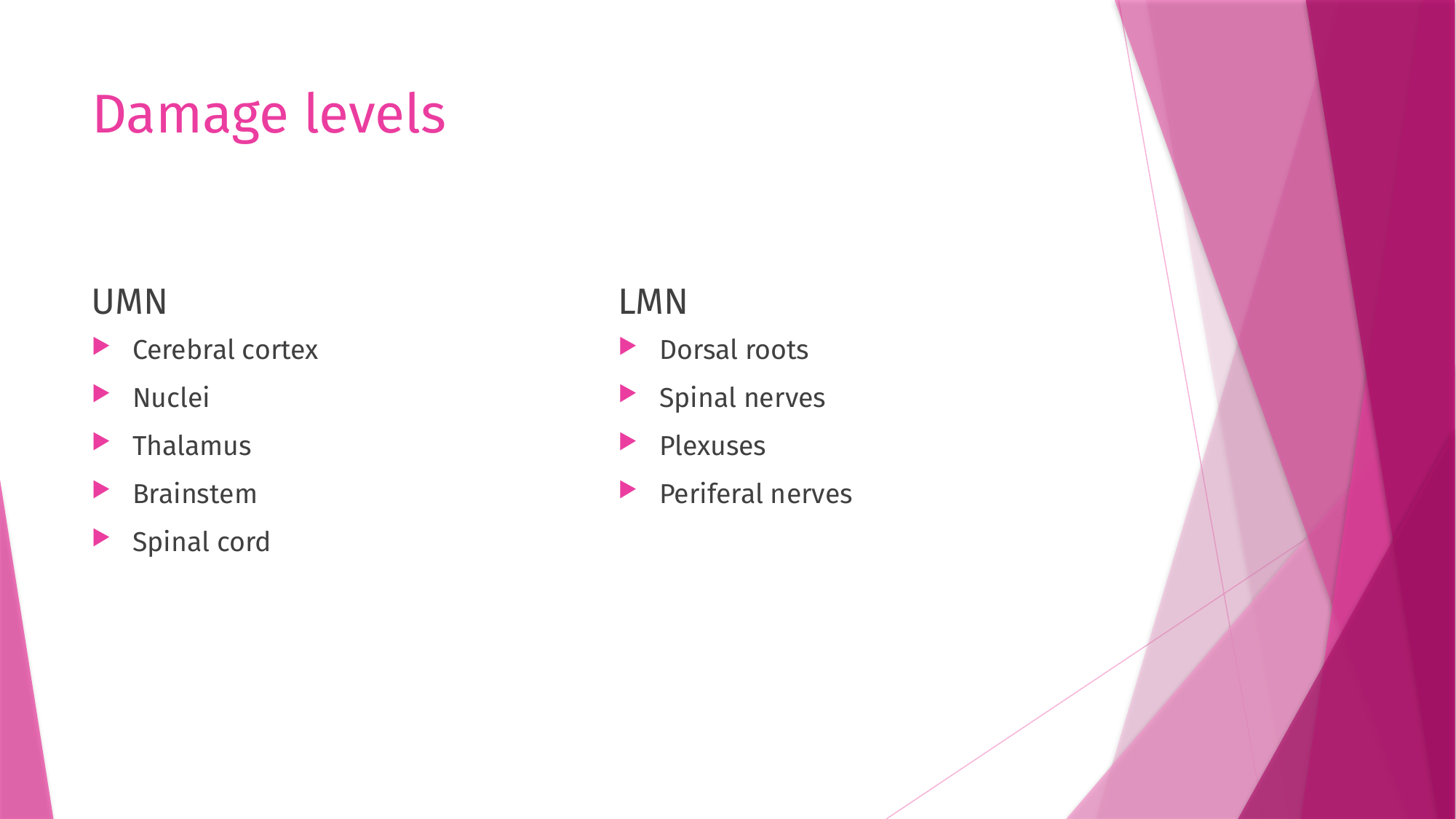

# Damage levels
UMN
LMN
Cerebral cortex
Nuclei
Тhalamus
Brainstem
Spinal cord
Dorsal roots
Spinal nerves
Plexuses
Periferal nerves